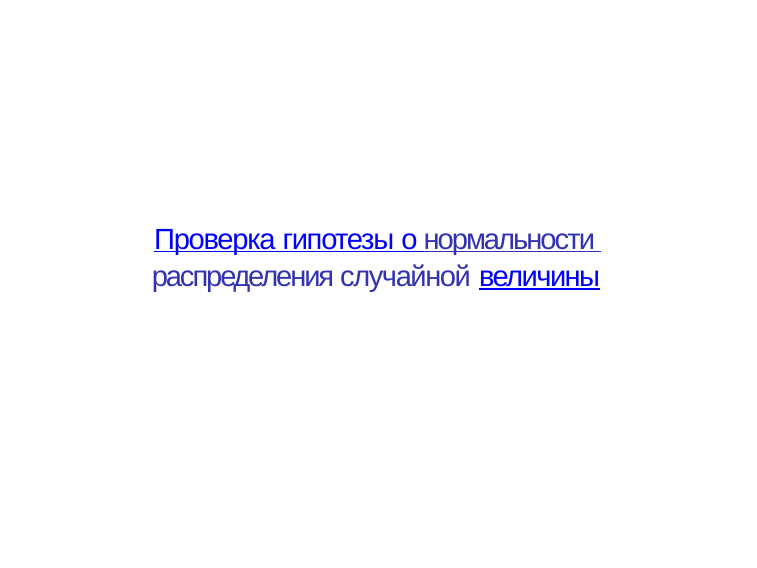

Проверка гипотезы о нормальности  распределения случайной величины